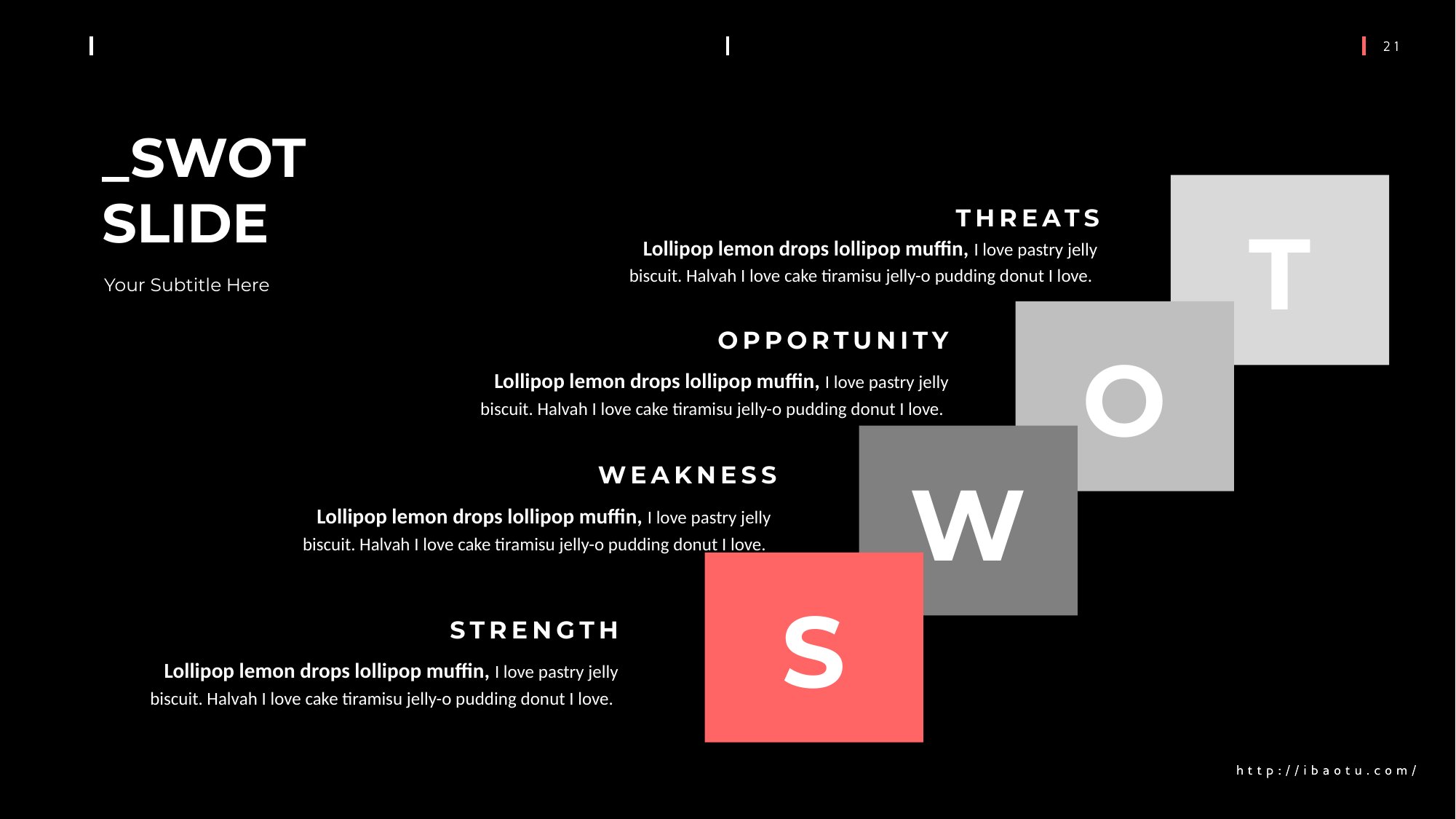

_SWOT
SLIDE
T
THREATS
Lollipop lemon drops lollipop muffin, I love pastry jelly biscuit. Halvah I love cake tiramisu jelly-o pudding donut I love.
Your Subtitle Here
O
OPPORTUNITY
Lollipop lemon drops lollipop muffin, I love pastry jelly biscuit. Halvah I love cake tiramisu jelly-o pudding donut I love.
W
WEAKNESS
Lollipop lemon drops lollipop muffin, I love pastry jelly biscuit. Halvah I love cake tiramisu jelly-o pudding donut I love.
S
STRENGTH
Lollipop lemon drops lollipop muffin, I love pastry jelly biscuit. Halvah I love cake tiramisu jelly-o pudding donut I love.
http://ibaotu.com/
http://ibaotu.com/